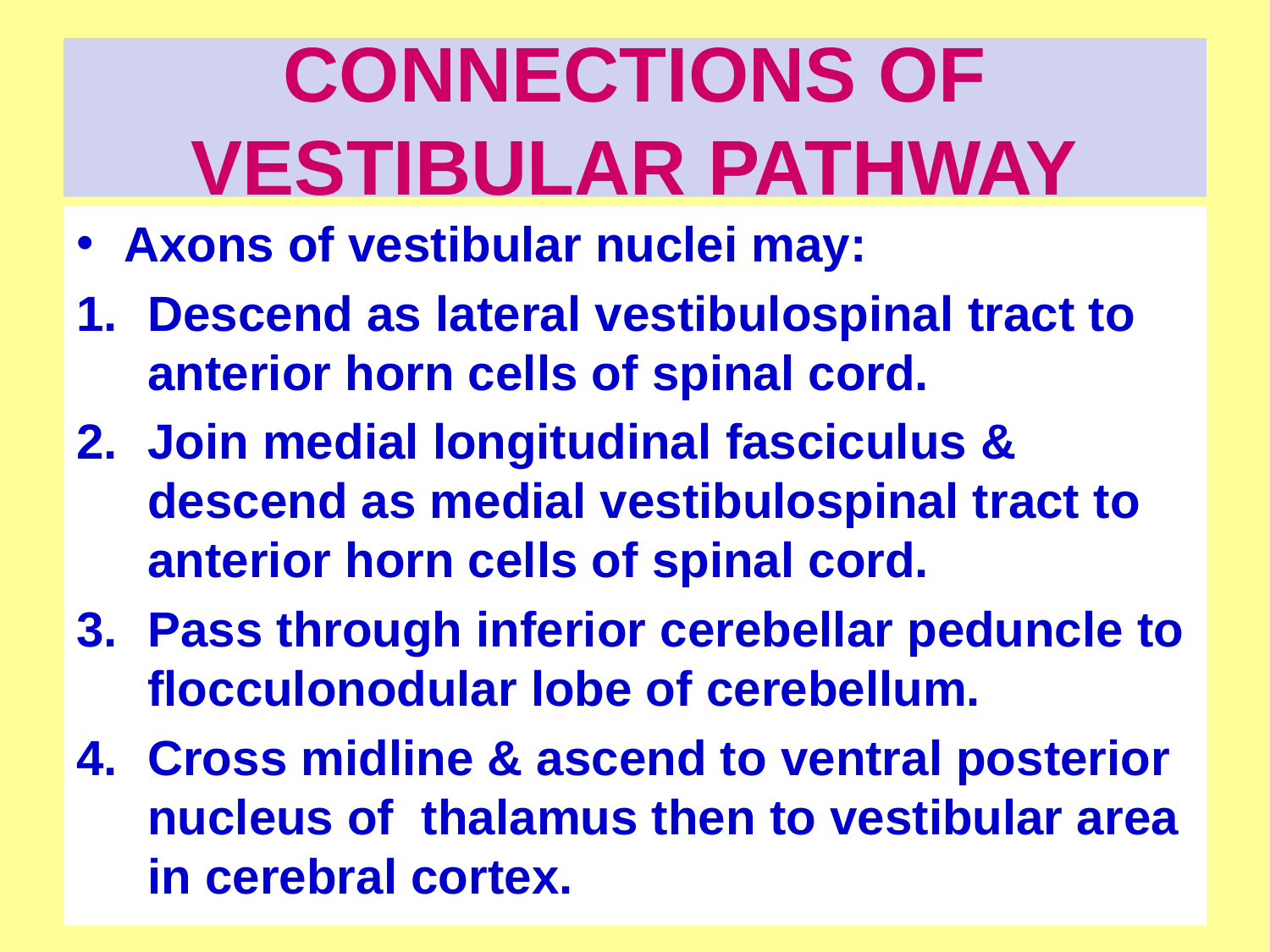

# CONNECTIONS OF VESTIBULAR PATHWAY
Axons of vestibular nuclei may:
Descend as lateral vestibulospinal tract to anterior horn cells of spinal cord.
Join medial longitudinal fasciculus & descend as medial vestibulospinal tract to anterior horn cells of spinal cord.
Pass through inferior cerebellar peduncle to flocculonodular lobe of cerebellum.
Cross midline & ascend to ventral posterior nucleus of  thalamus then to vestibular area in cerebral cortex.